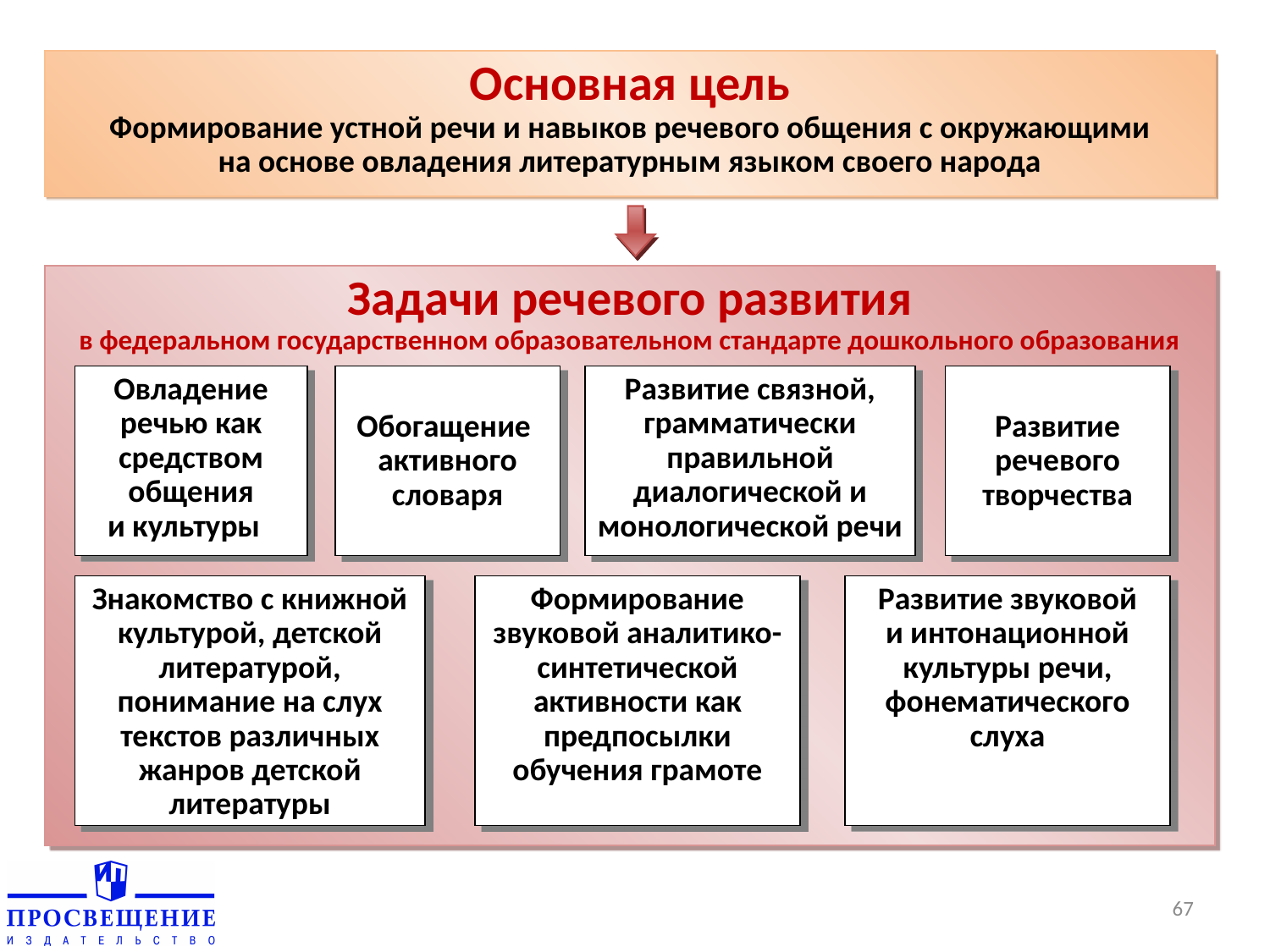

Основная цель
Формирование устной речи и навыков речевого общения с окружающими
на основе овладения литературным языком своего народа

Задачи речевого развития
в федеральном государственном образовательном стандарте дошкольного образования
Овладение речью как средством общения
и культуры
Обогащение
активного словаря
Развитие связной, грамматически правильной диалогической и монологической речи
Развитие речевого творчества
Знакомство с книжной культурой, детской литературой, понимание на слух текстов различных жанров детской литературы
Формирование звуковой аналитико-синтетической активности как предпосылки обучения грамоте
Развитие звуковой
и интонационной
культуры речи, фонематического слуха
67